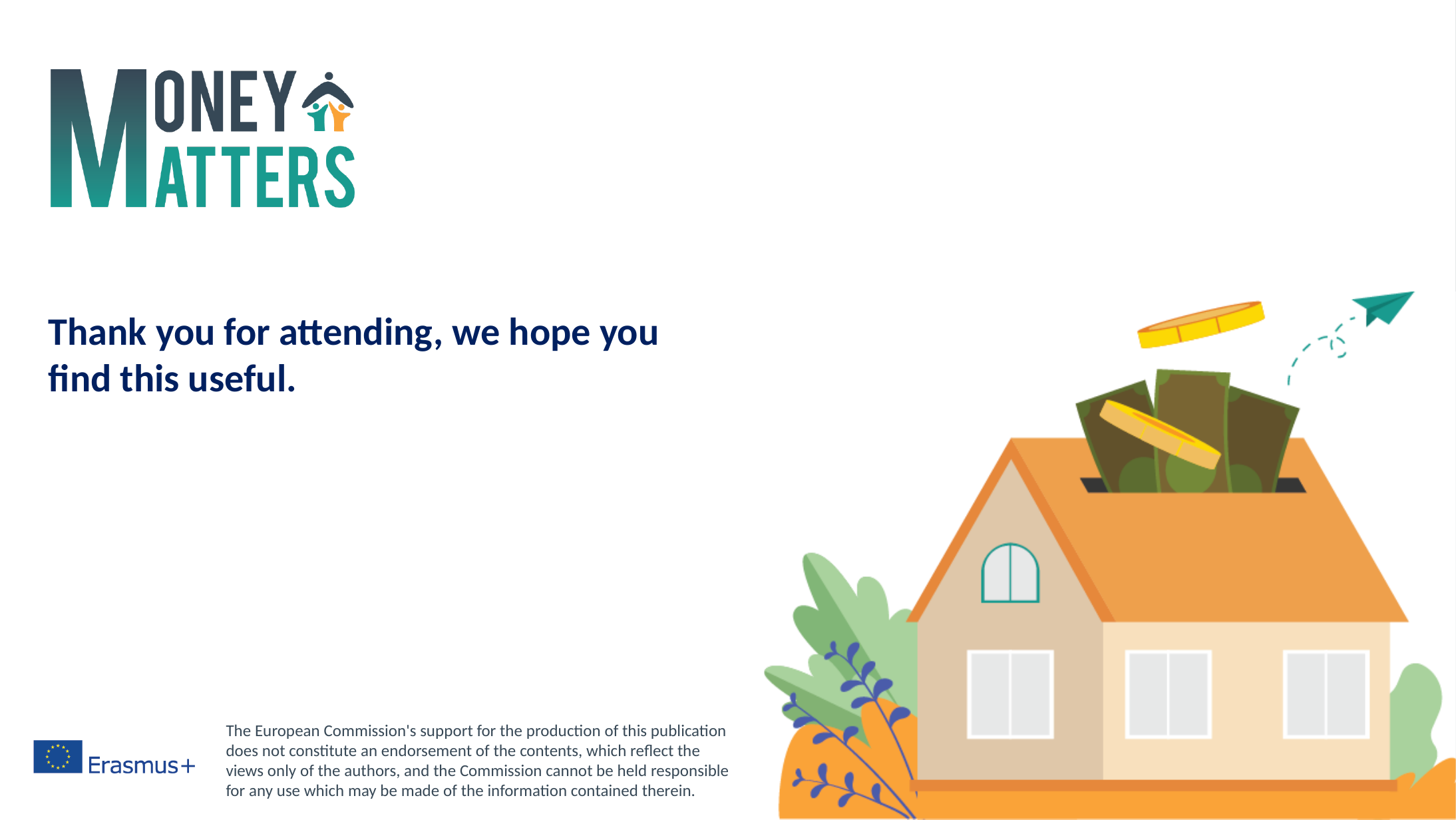

Thank you for attending, we hope you find this useful.